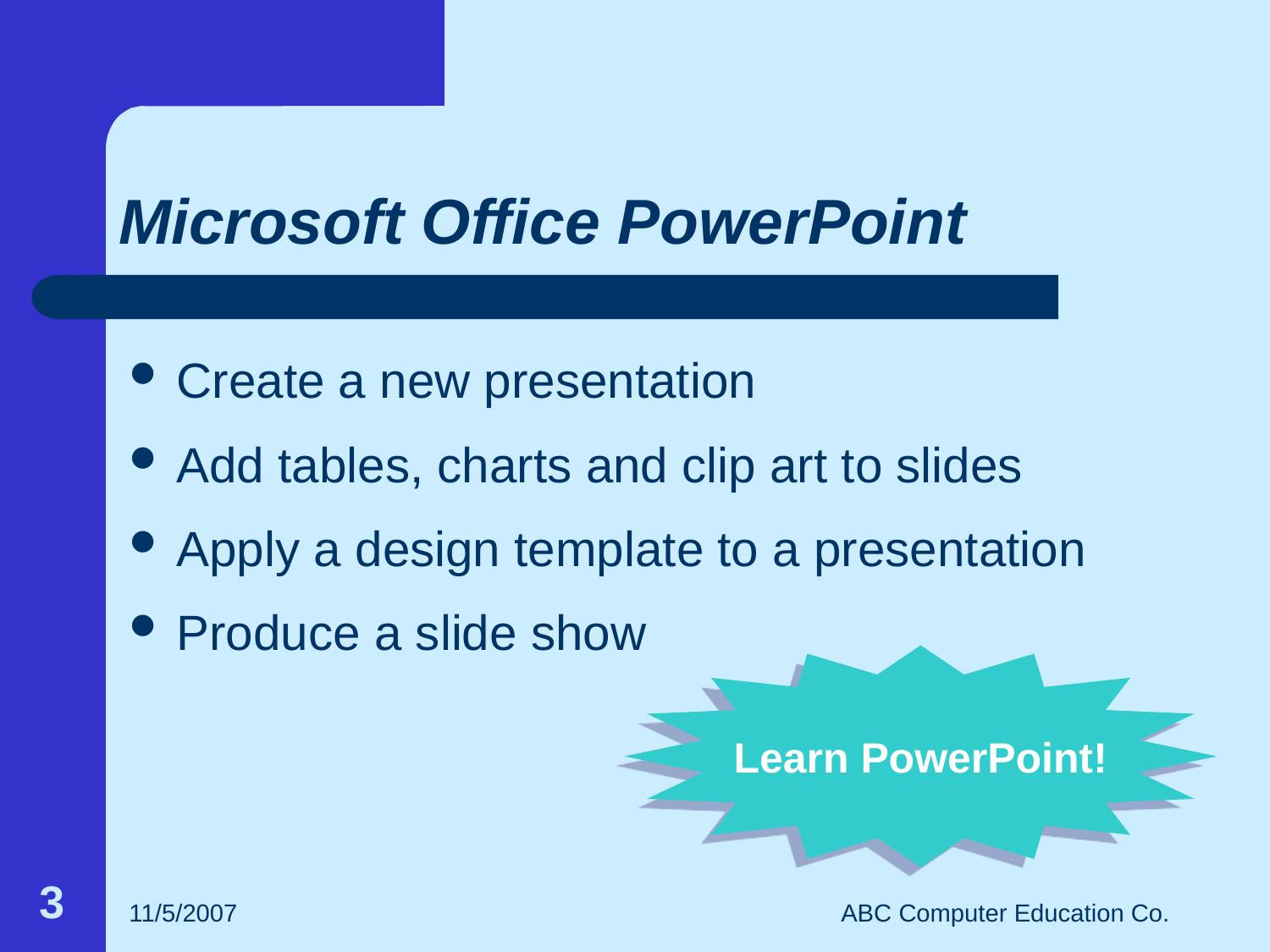

# Microsoft Office PowerPoint
Create a new presentation
Add tables, charts and clip art to slides
Apply a design template to a presentation
Produce a slide show
Learn PowerPoint!
3
11/5/2007
ABC Computer Education Co.